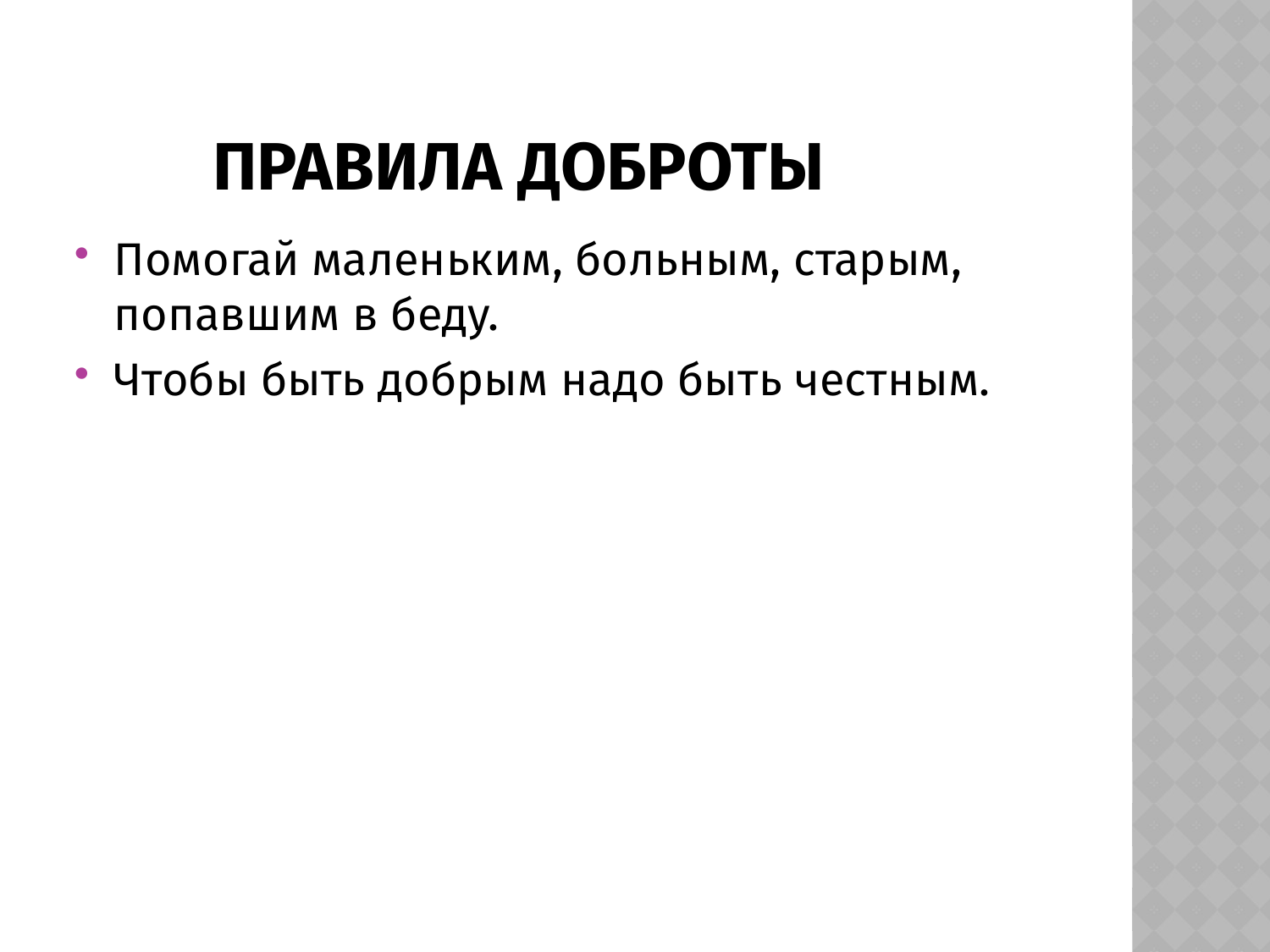

# Правила доброты
Помогай маленьким, больным, старым, попавшим в беду.
Чтобы быть добрым надо быть честным.